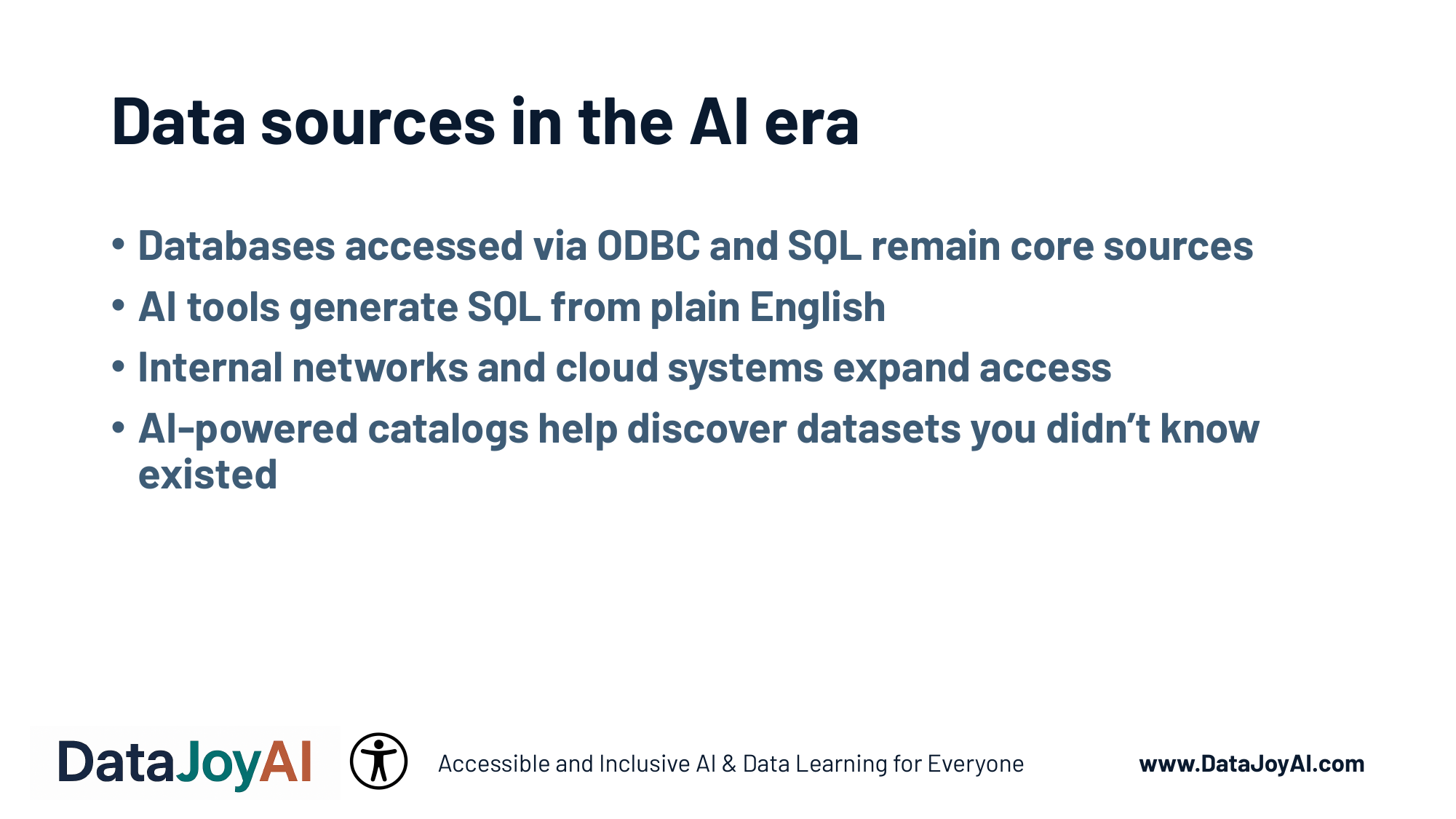

# Data sources in the AI era
Databases accessed via ODBC and SQL remain core sources
AI tools generate SQL from plain English
Internal networks and cloud systems expand access
AI-powered catalogs help discover datasets you didn’t know existed